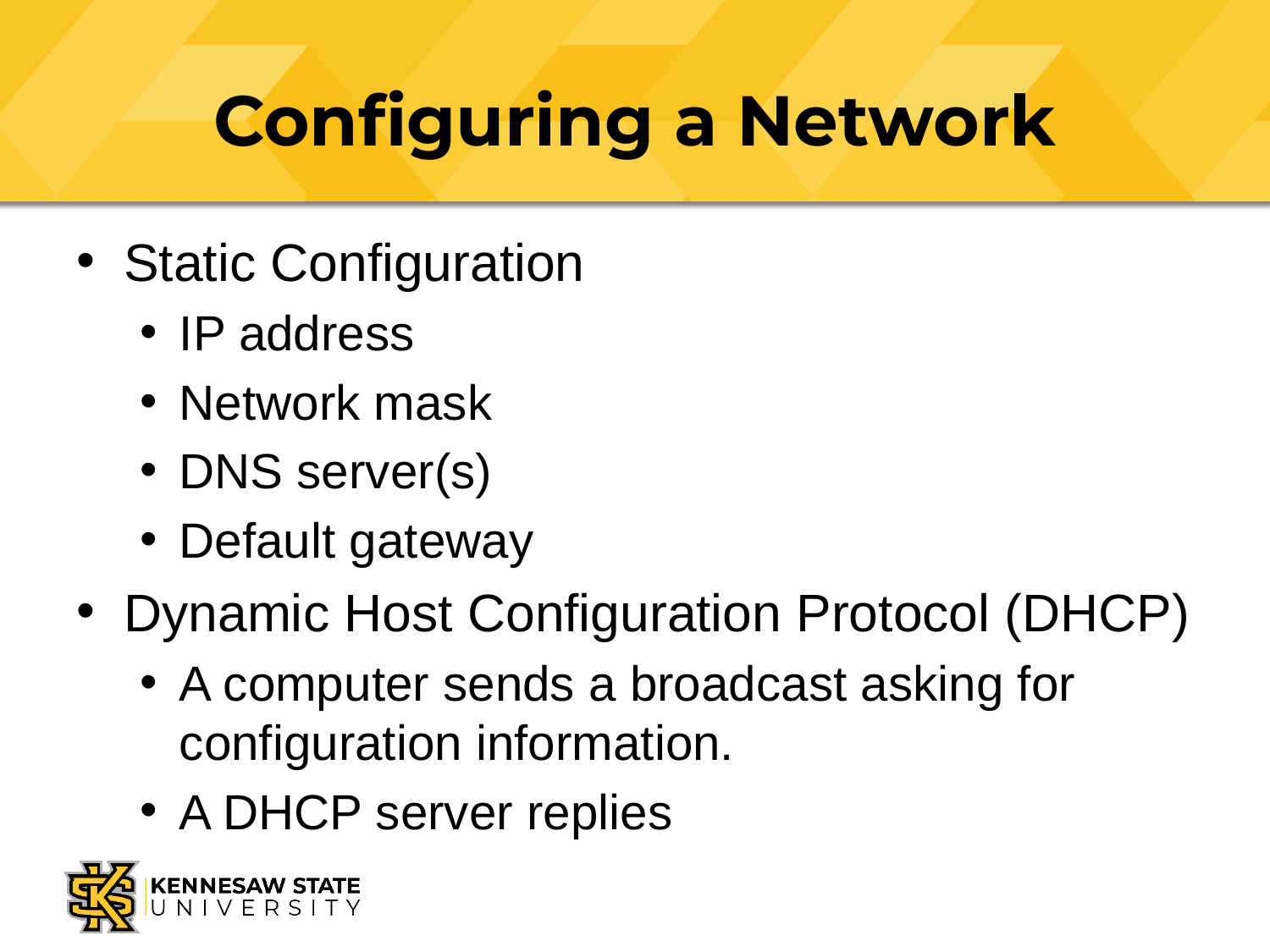

# Configuring a Network
Static Configuration
IP address
Network mask
DNS server(s)
Default gateway
Dynamic Host Configuration Protocol (DHCP)
A computer sends a broadcast asking for configuration information.
A DHCP server replies